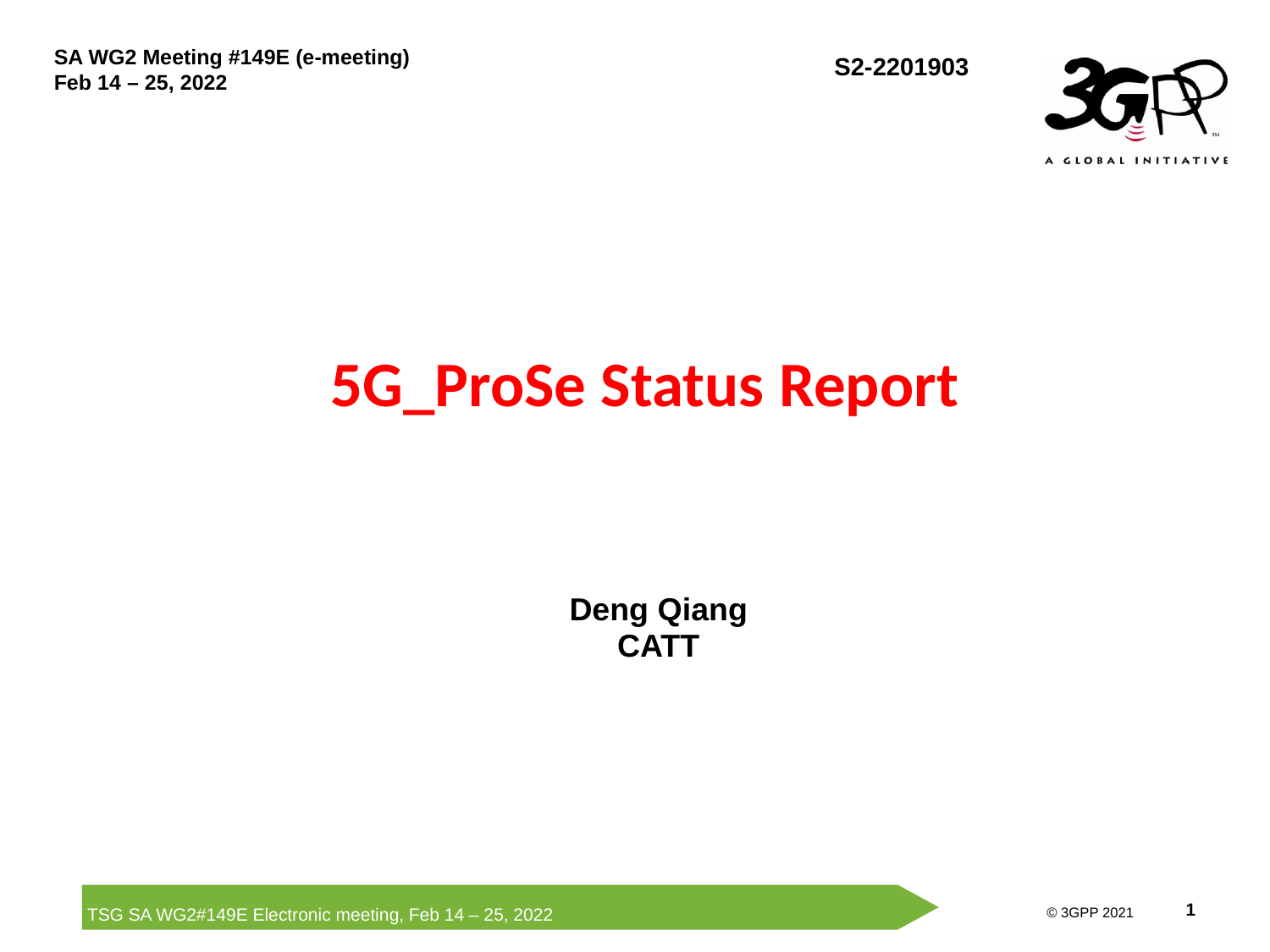

SA WG2 Meeting #149E (e-meeting)
Feb 14 – 25, 2022
# 5G_ProSe Status Report
Deng Qiang
CATT